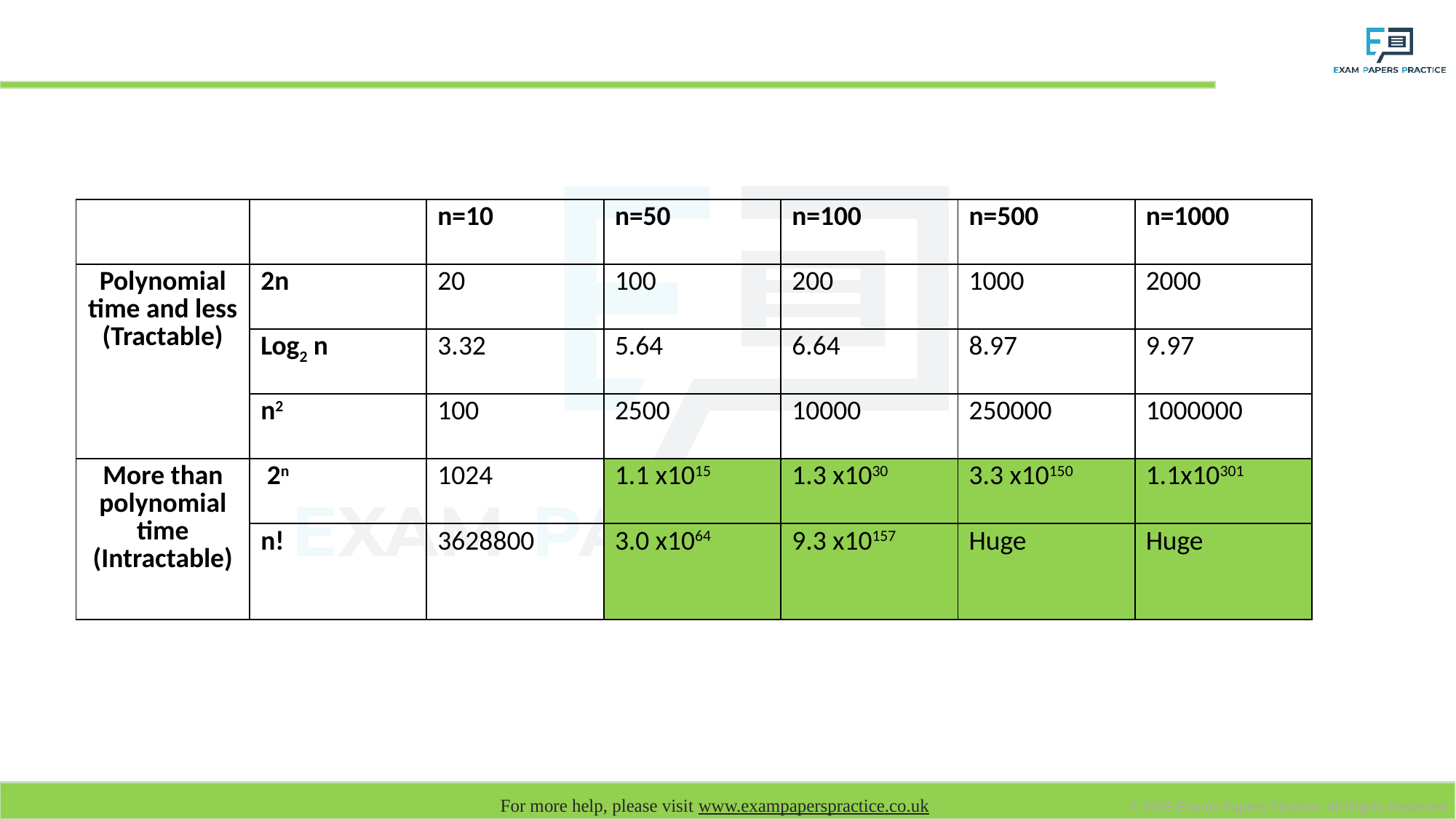

# Number of operations
|  |  | n=10 | n=50 | n=100 | n=500 | n=1000 |
| --- | --- | --- | --- | --- | --- | --- |
| Polynomial time and less (Tractable) | 2n | 20 | 100 | 200 | 1000 | 2000 |
|  | Log2 n | 3.32 | 5.64 | 6.64 | 8.97 | 9.97 |
|  | n2 | 100 | 2500 | 10000 | 250000 | 1000000 |
| More than polynomial time (Intractable) | 2n | 1024 | 1.1 x1015 | 1.3 x1030 | 3.3 x10150 | 1.1x10301 |
|  | n! | 3628800 | 3.0 x1064 | 9.3 x10157 | Huge | Huge |